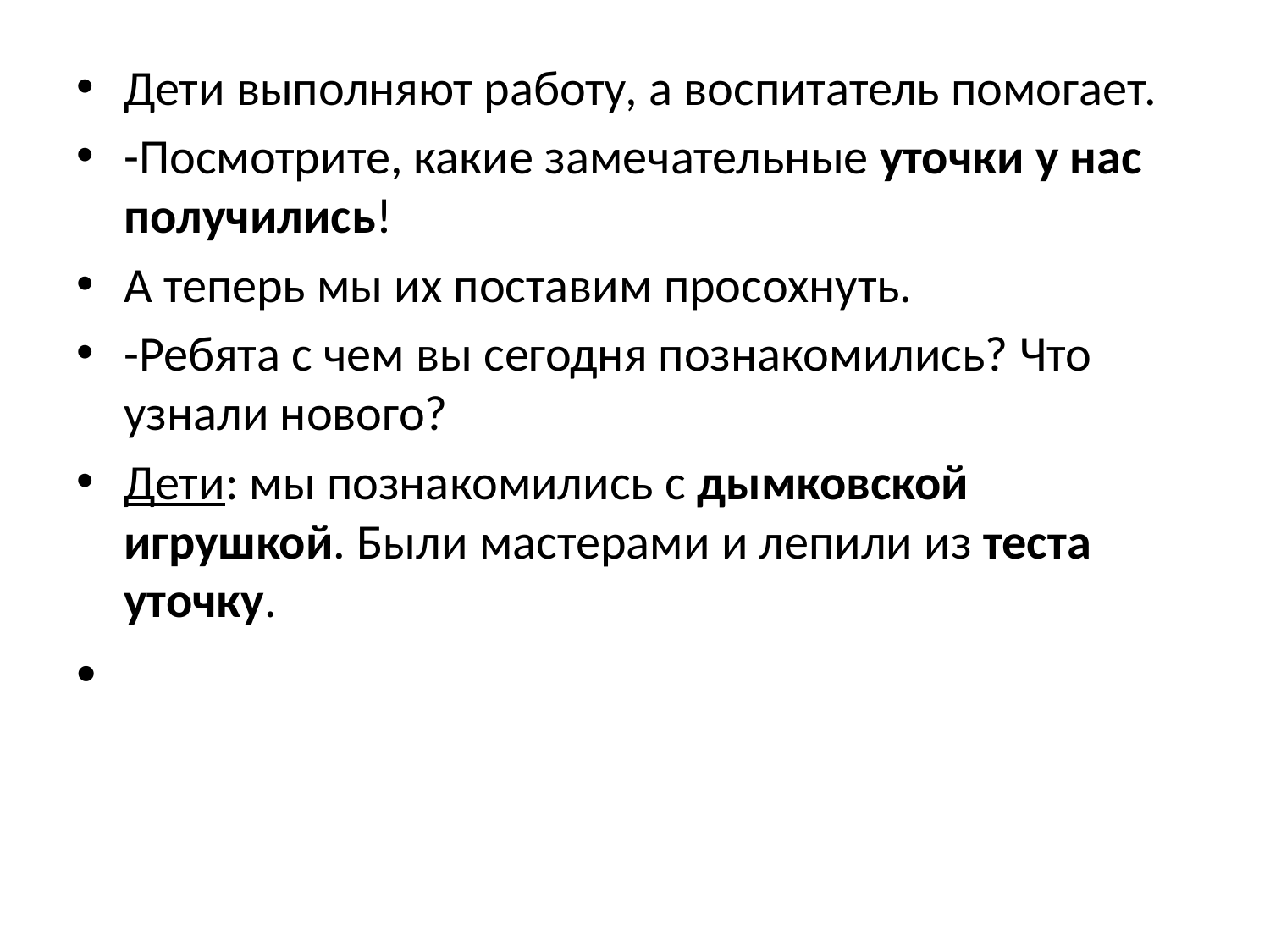

Дети выполняют работу, а воспитатель помогает.
-Посмотрите, какие замечательные уточки у нас получились!
А теперь мы их поставим просохнуть.
-Ребята с чем вы сегодня познакомились? Что узнали нового?
Дети: мы познакомились с дымковской игрушкой. Были мастерами и лепили из теста уточку.